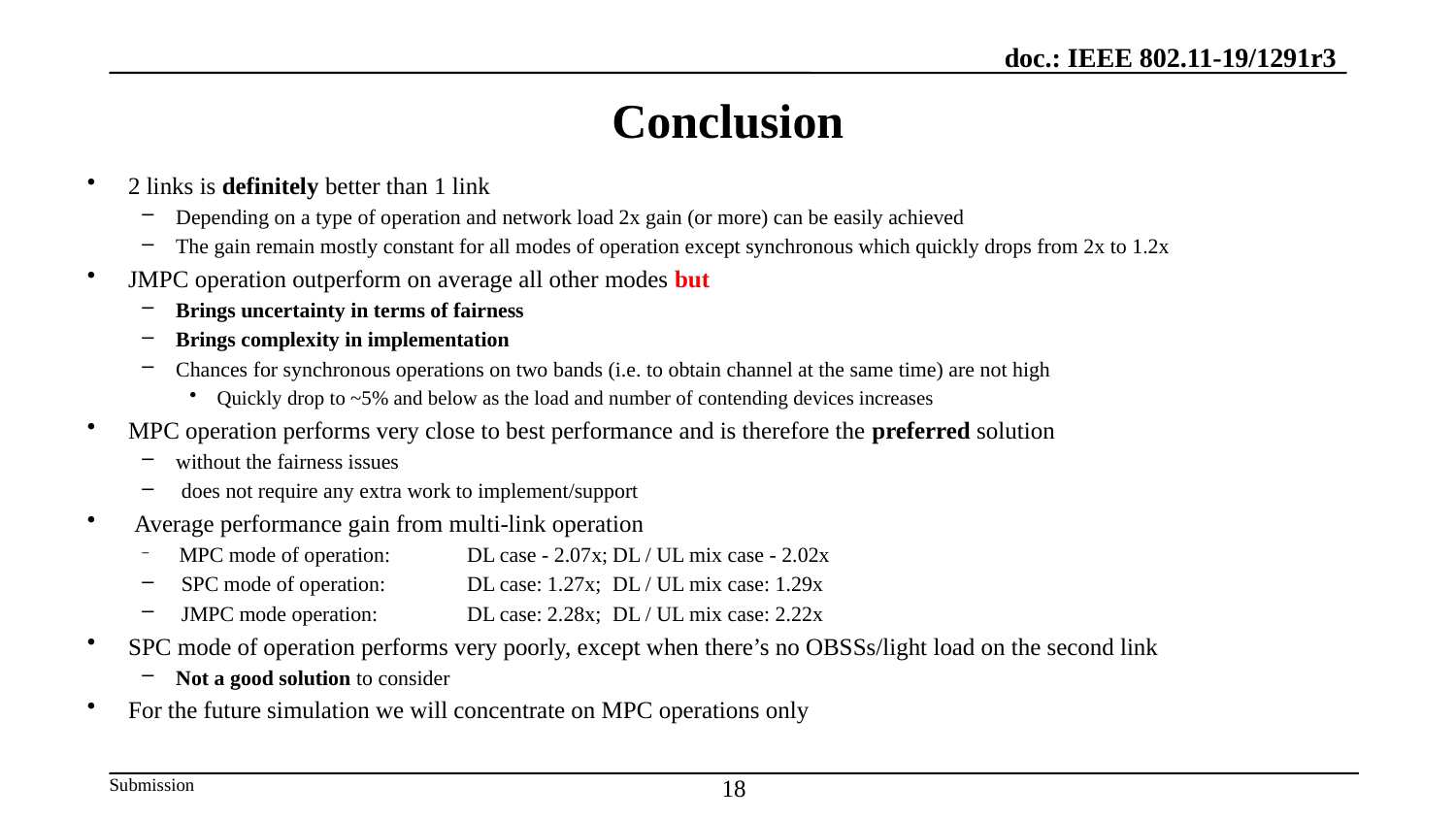

# Conclusion
2 links is definitely better than 1 link
Depending on a type of operation and network load 2x gain (or more) can be easily achieved
The gain remain mostly constant for all modes of operation except synchronous which quickly drops from 2x to 1.2x
JMPC operation outperform on average all other modes but
Brings uncertainty in terms of fairness
Brings complexity in implementation
Chances for synchronous operations on two bands (i.e. to obtain channel at the same time) are not high
Quickly drop to ~5% and below as the load and number of contending devices increases
MPC operation performs very close to best performance and is therefore the preferred solution
without the fairness issues
 does not require any extra work to implement/support
 Average performance gain from multi-link operation
 MPC mode of operation: 	DL case - 2.07x;	DL / UL mix case - 2.02x
 SPC mode of operation:	DL case: 1.27x;	DL / UL mix case: 1.29x
 JMPC mode operation: 	DL case: 2.28x; 	DL / UL mix case: 2.22x
SPC mode of operation performs very poorly, except when there’s no OBSSs/light load on the second link
Not a good solution to consider
For the future simulation we will concentrate on MPC operations only
18